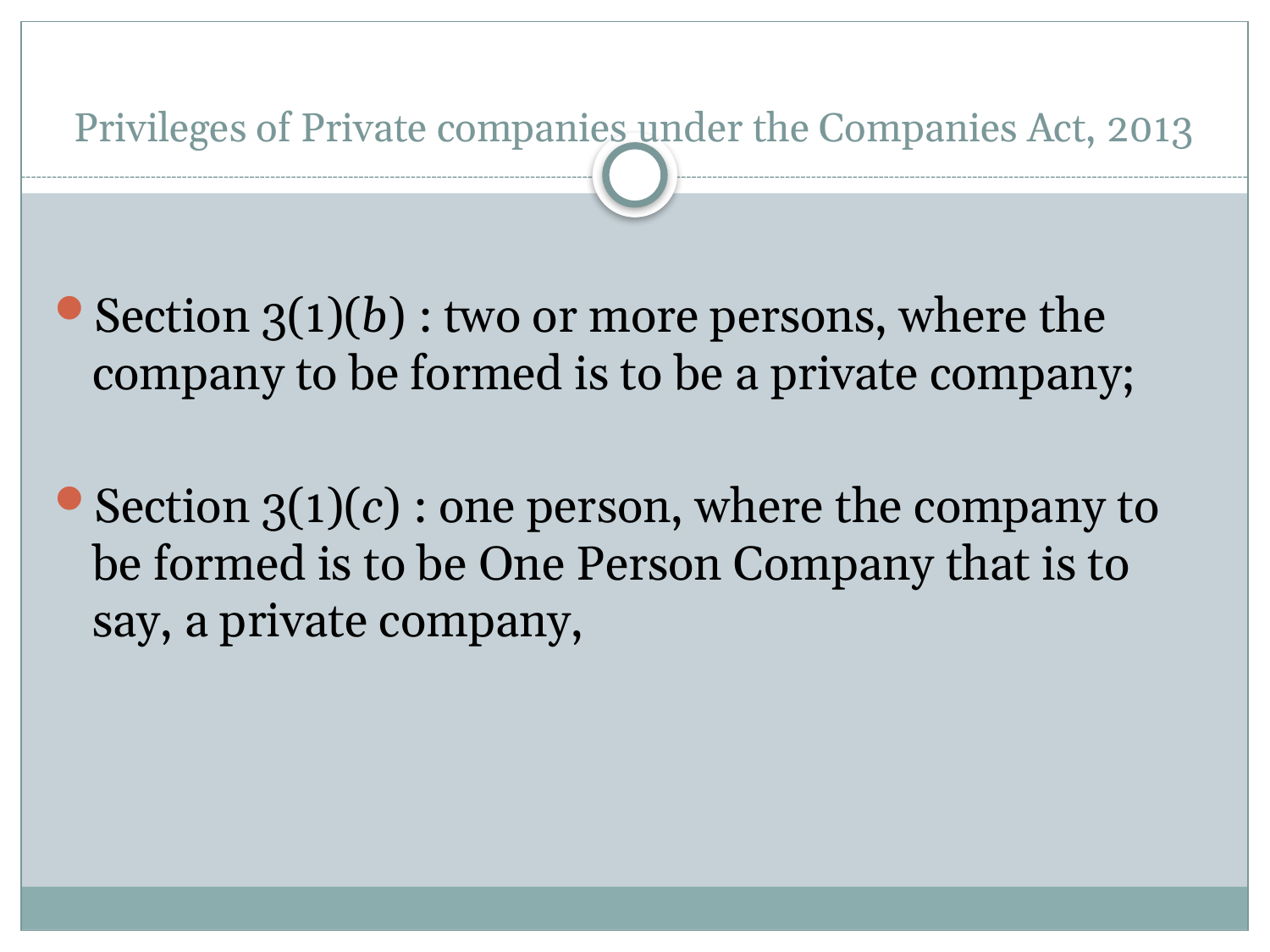

# Privileges of Private companies under the Companies Act, 2013

Section 3(1)(b) : two or more persons, where the company to be formed is to be a private company;

Section 3(1)(c) : one person, where the company to be formed is to be One Person Company that is to say, a private company,